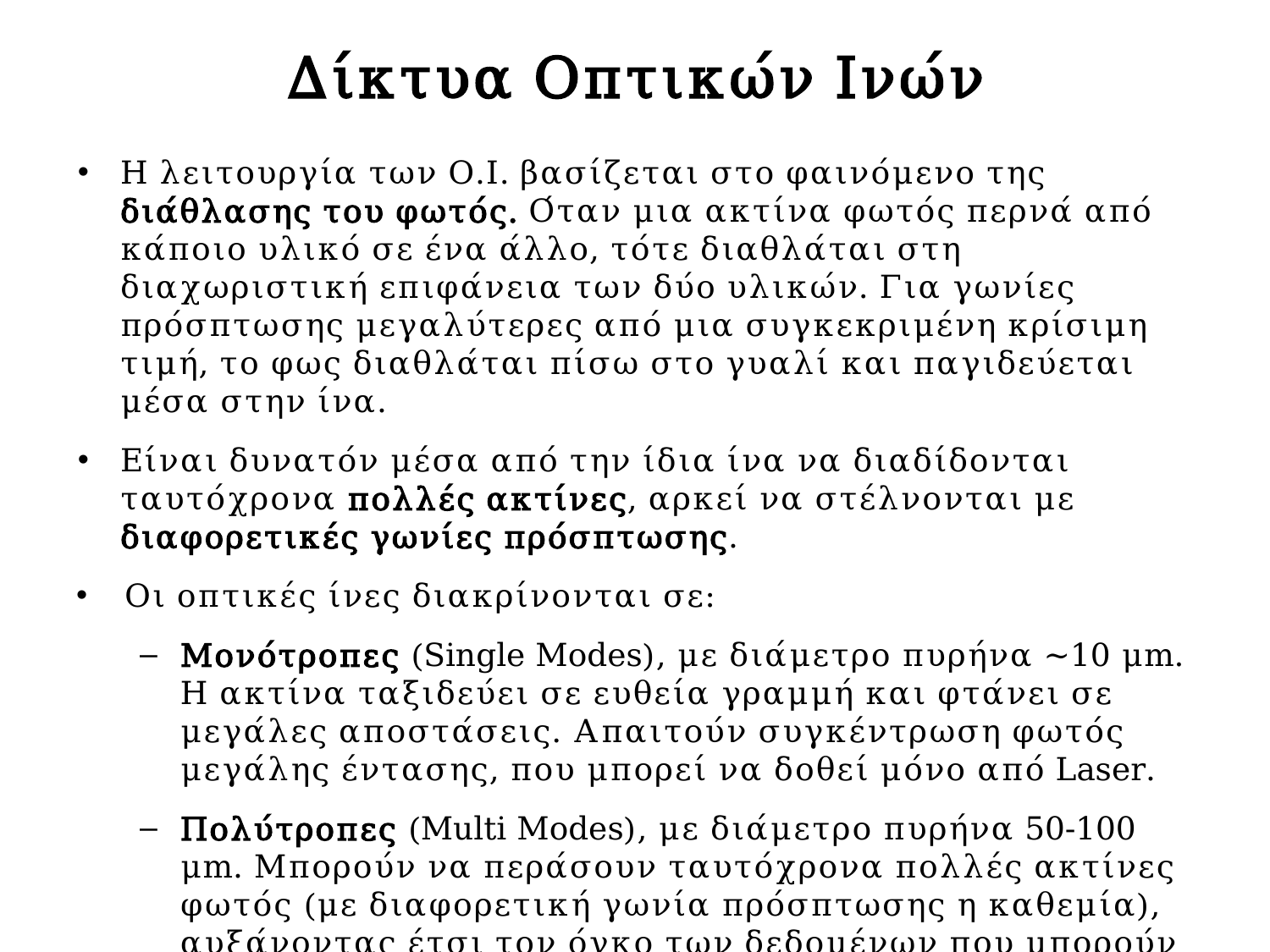

# Δίκτυα Οπτικών Ινών
Η λειτουργία των Ο.Ι. βασίζεται στο φαινόμενο της διάθλασης του φωτός. Όταν μια ακτίνα φωτός περνά από κάποιο υλικό σε ένα άλλο, τότε διαθλάται στη διαχωριστική επιφάνεια των δύο υλικών. Για γωνίες πρόσπτωσης μεγαλύτερες από μια συγκεκριμένη κρίσιμη τιμή, το φως διαθλάται πίσω στο γυαλί και παγιδεύεται μέσα στην ίνα.
Είναι δυνατόν μέσα από την ίδια ίνα να διαδίδονται ταυτόχρονα πολλές ακτίνες, αρκεί να στέλνονται με διαφορετικές γωνίες πρόσπτωσης.
Οι οπτικές ίνες διακρίνονται σε:
Μονότροπες (Single Modes), με διάμετρο πυρήνα ~10 μm. Η ακτίνα ταξιδεύει σε ευθεία γραμμή και φτάνει σε μεγάλες αποστάσεις. Απαιτούν συγκέντρωση φωτός μεγάλης έντασης, που μπορεί να δοθεί μόνο από Laser.
Πολύτροπες (Multi Modes), με διάμετρο πυρήνα 50-100 μm. Μπορούν να περάσουν ταυτόχρονα πολλές ακτίνες φωτός (με διαφορετική γωνία πρόσπτωσης η καθεμία), αυξάνοντας έτσι τον όγκο των δεδομένων που μπορούν να μεταδοθούν.